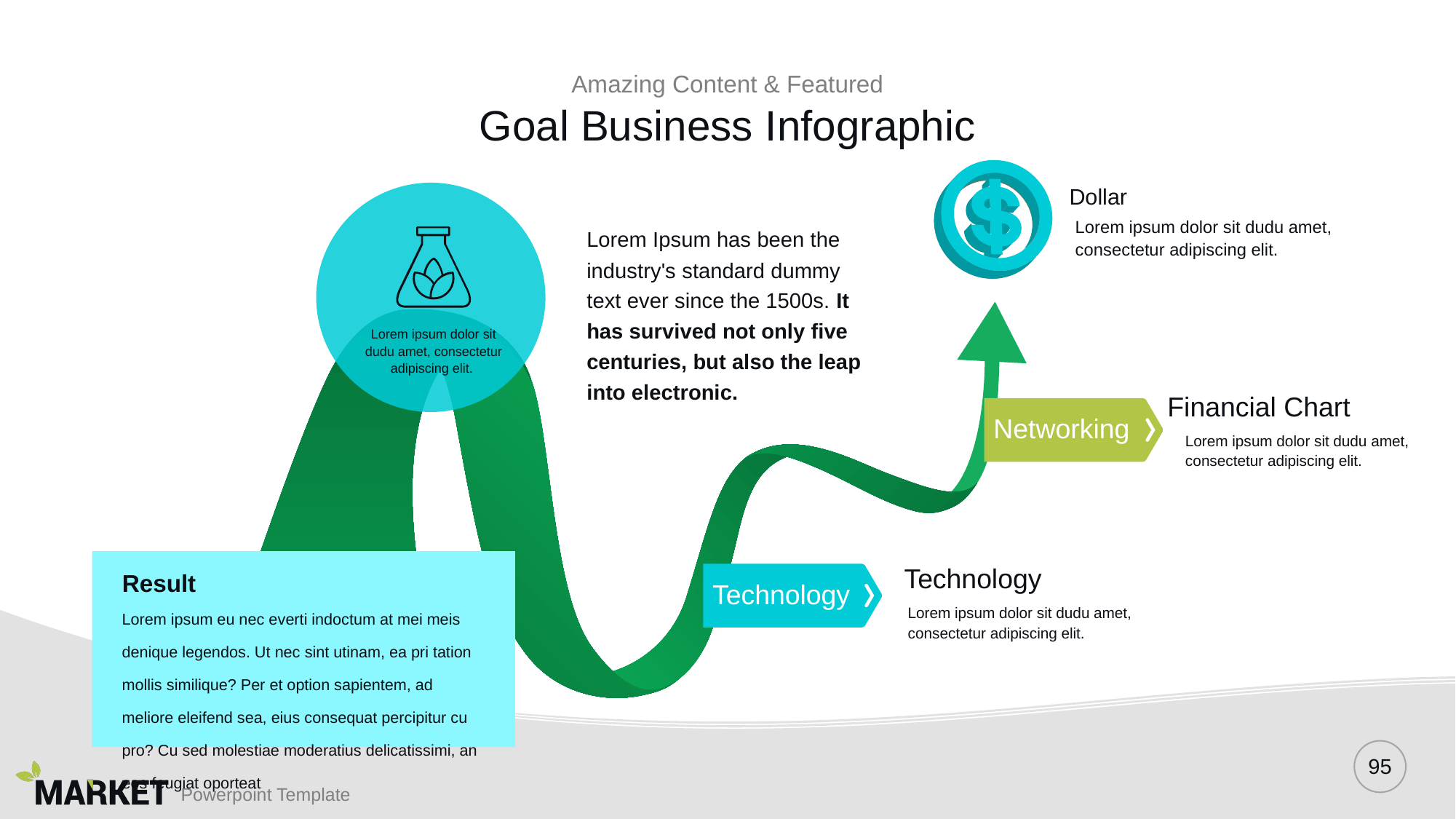

Amazing Content & Featured
# Goal Business Infographic

Dollar

Lorem ipsum dolor sit dudu amet, consectetur adipiscing elit.
Lorem Ipsum has been the industry's standard dummy text ever since the 1500s. It has survived not only five centuries, but also the leap into electronic.

Lorem ipsum dolor sit dudu amet, consectetur adipiscing elit.
Financial Chart

Networking
Lorem ipsum dolor sit dudu amet, consectetur adipiscing elit.

Technology
Result

Technology
Lorem ipsum dolor sit dudu amet, consectetur adipiscing elit.
Lorem ipsum eu nec everti indoctum at mei meis denique legendos. Ut nec sint utinam, ea pri tation mollis similique? Per et option sapientem, ad meliore eleifend sea, eius consequat percipitur cu pro? Cu sed molestiae moderatius delicatissimi, an eos feugiat oporteat